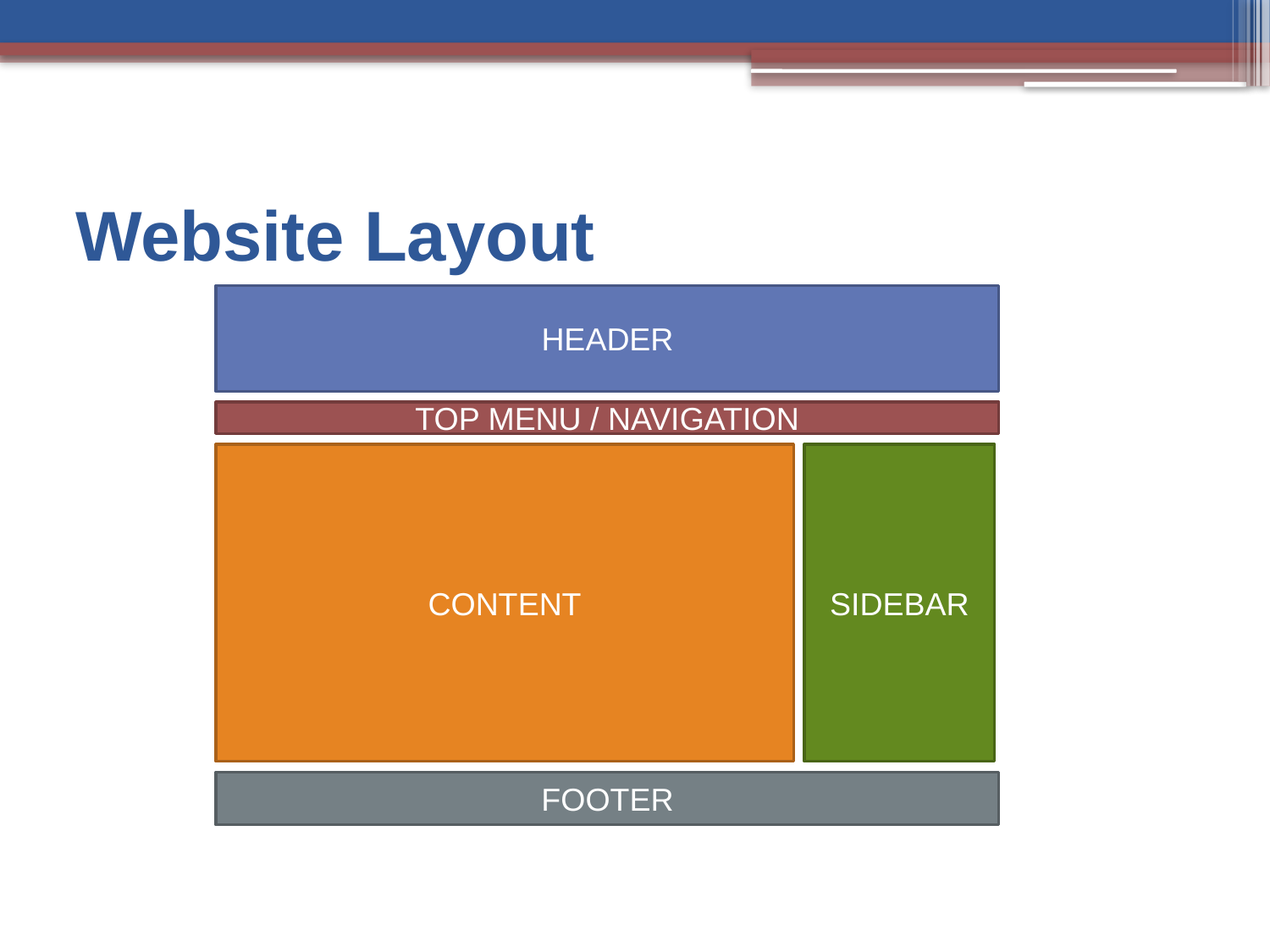

# Website Layout
HEADER
TOP MENU / NAVIGATION
CONTENT
SIDEBAR
FOOTER